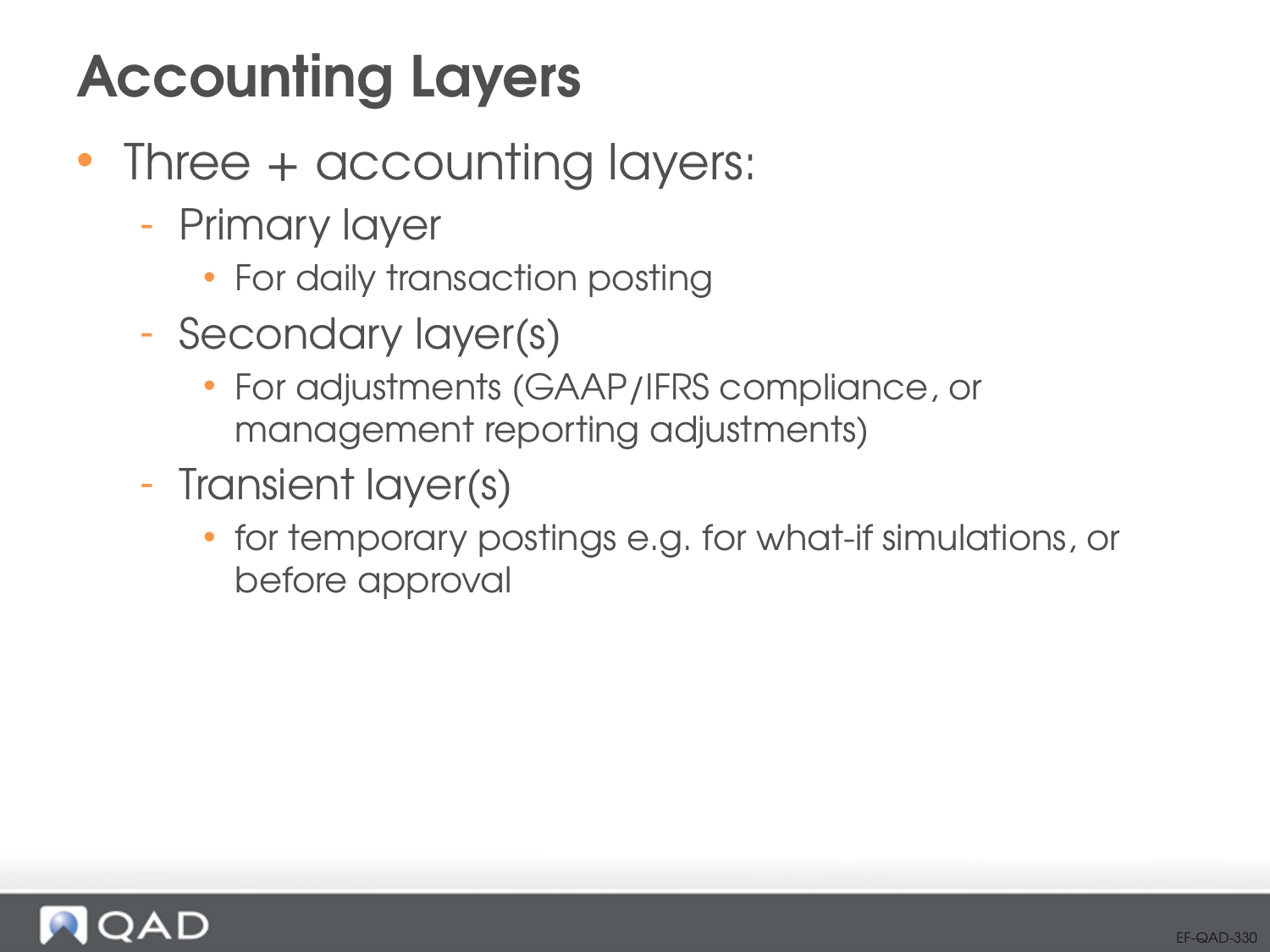

# Accounting Layers
Three + accounting layers:
Primary layer
For daily transaction posting
Secondary layer(s)
For adjustments (GAAP/IFRS compliance, or management reporting adjustments)
Transient layer(s)
for temporary postings e.g. for what-if simulations, or before approval

EF-QAD-330